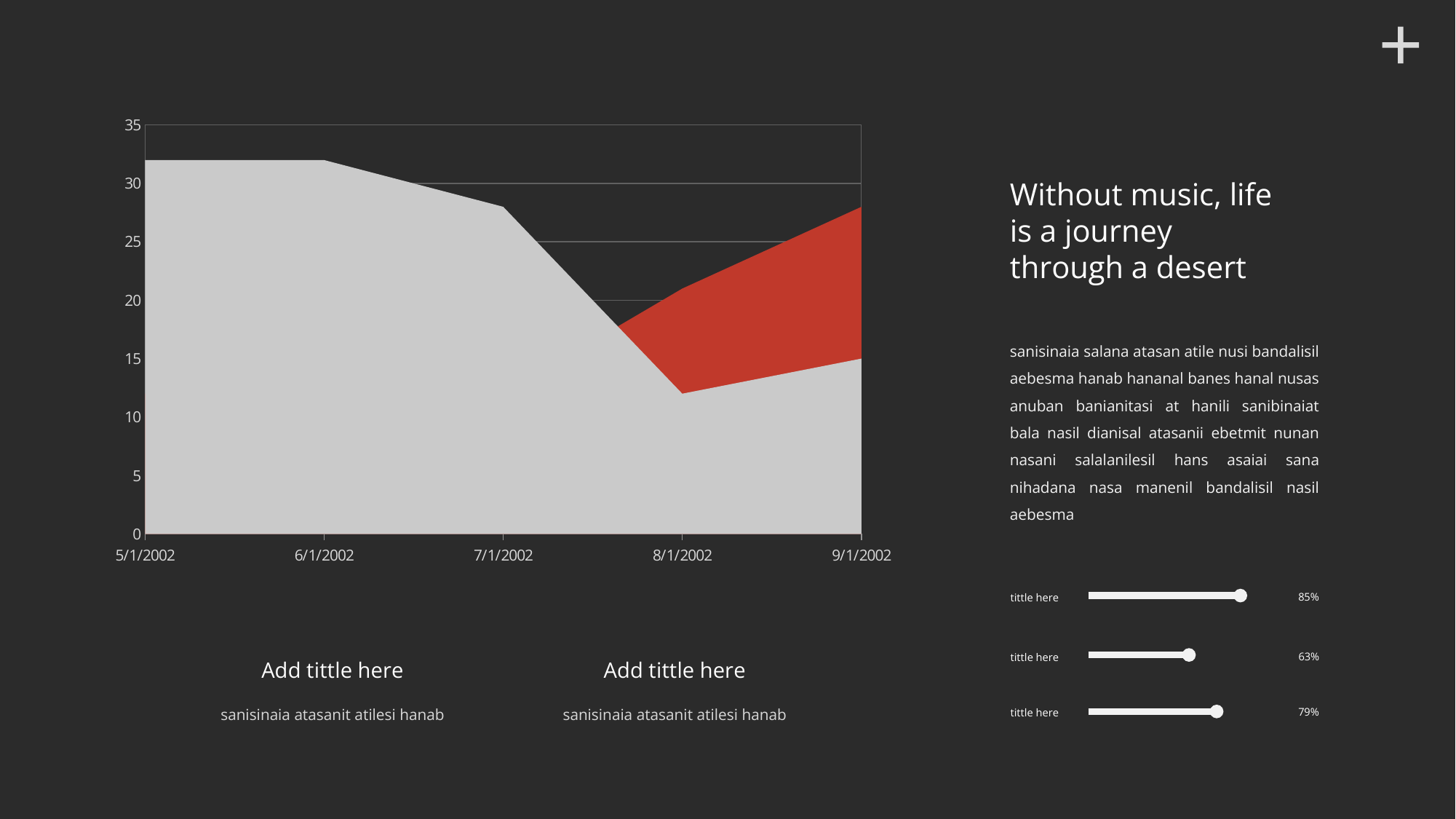

### Chart

| Category | Series 1 | Series 2 |
|---|---|---|
| 37377 | 32.0 | 12.0 |
| 37408 | 32.0 | 12.0 |
| 37438 | 28.0 | 12.0 |
| 37469 | 12.0 | 21.0 |
| 37500 | 15.0 | 28.0 |
Without music, life
is a journey
through a desert
sanisinaia salana atasan atile nusi bandalisil aebesma hanab hananal banes hanal nusas anuban banianitasi at hanili sanibinaiat bala nasil dianisal atasanii ebetmit nunan nasani salalanilesil hans asaiai sana nihadana nasa manenil bandalisil nasil aebesma
85%
tittle here
63%
tittle here
79%
tittle here
Add tittle here
sanisinaia atasanit atilesi hanab
Add tittle here
sanisinaia atasanit atilesi hanab